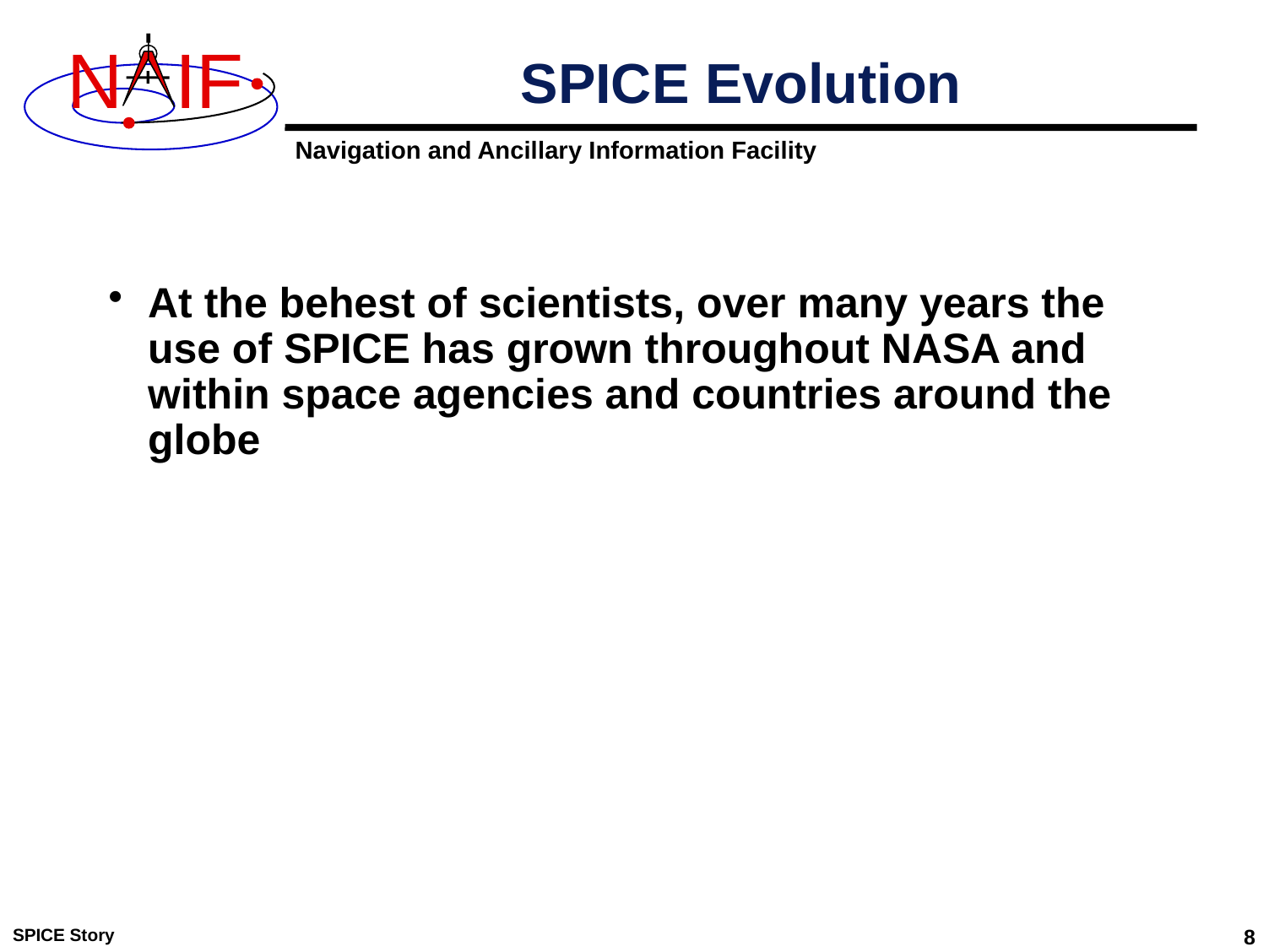

# SPICE Evolution
At the behest of scientists, over many years the use of SPICE has grown throughout NASA and within space agencies and countries around the globe
SPICE Story
8